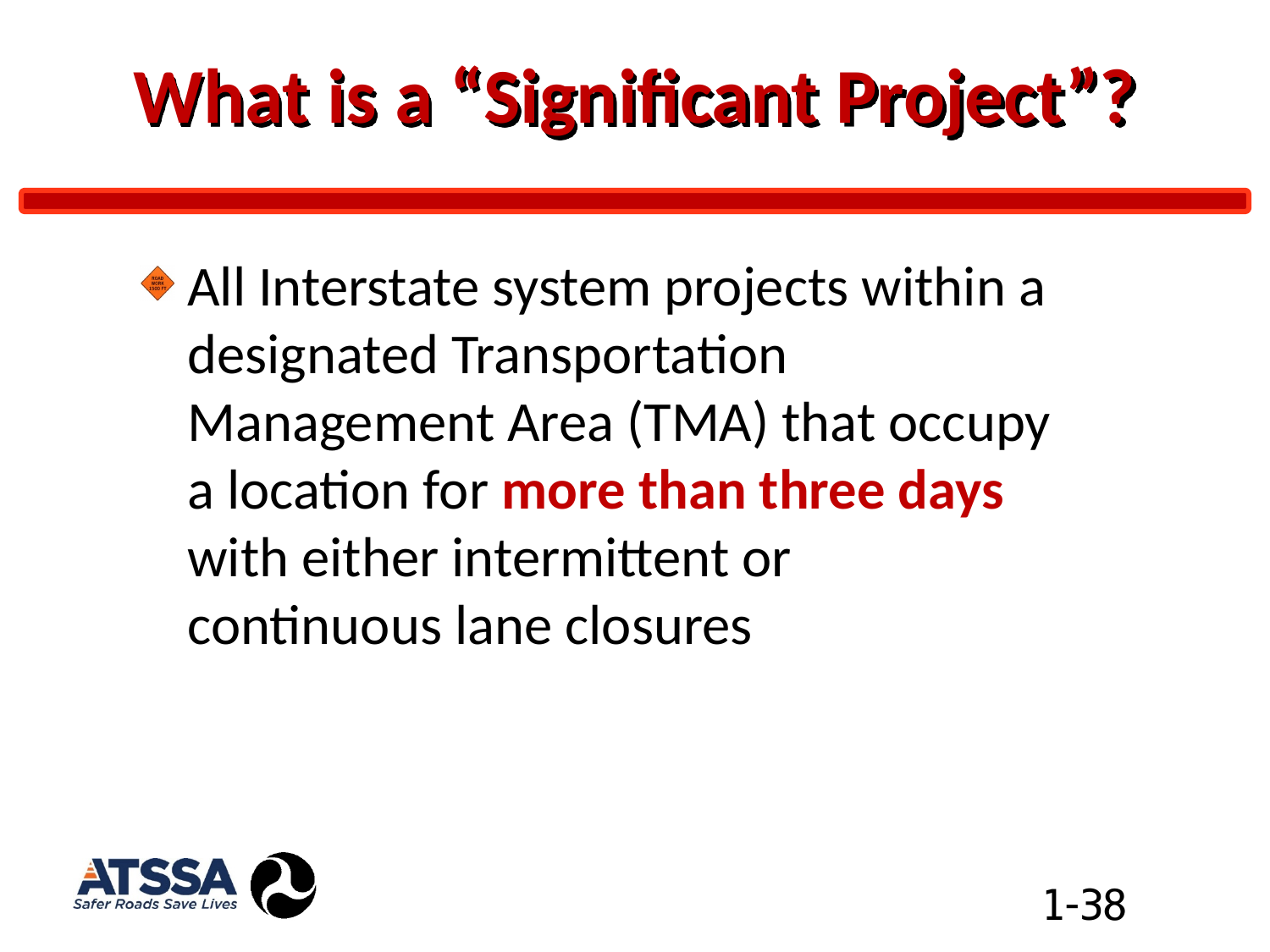

# What is a “Significant Project”?
All Interstate system projects within a designated Transportation Management Area (TMA) that occupy a location for more than three days with either intermittent or continuous lane closures